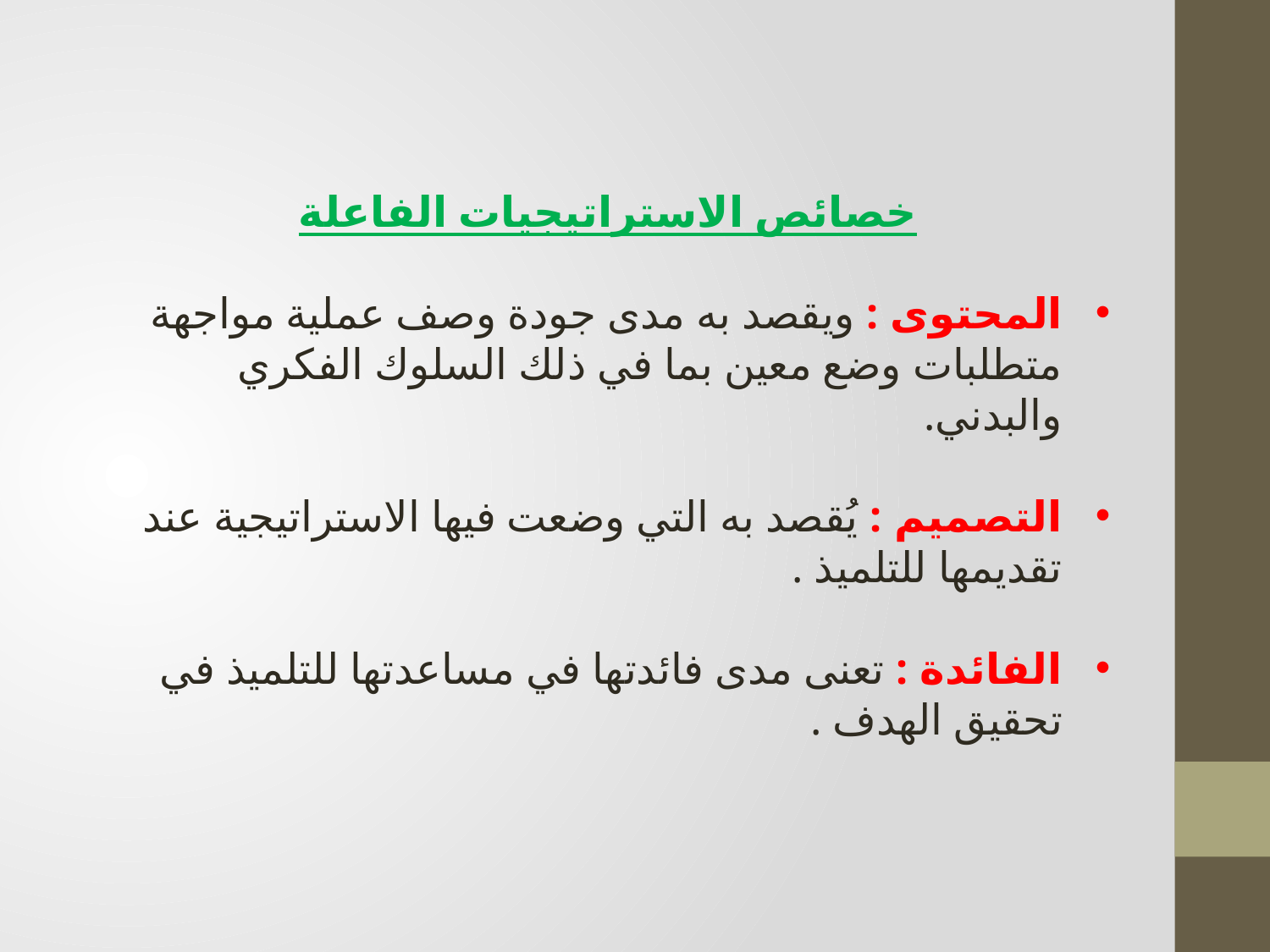

خصائص الاستراتيجيات الفاعلة

المحتوى : ويقصد به مدى جودة وصف عملية مواجهة متطلبات وضع معين بما في ذلك السلوك الفكري والبدني.

التصميم : يُقصد به التي وضعت فيها الاستراتيجية عند تقديمها للتلميذ .

الفائدة : تعنى مدى فائدتها في مساعدتها للتلميذ في تحقيق الهدف .